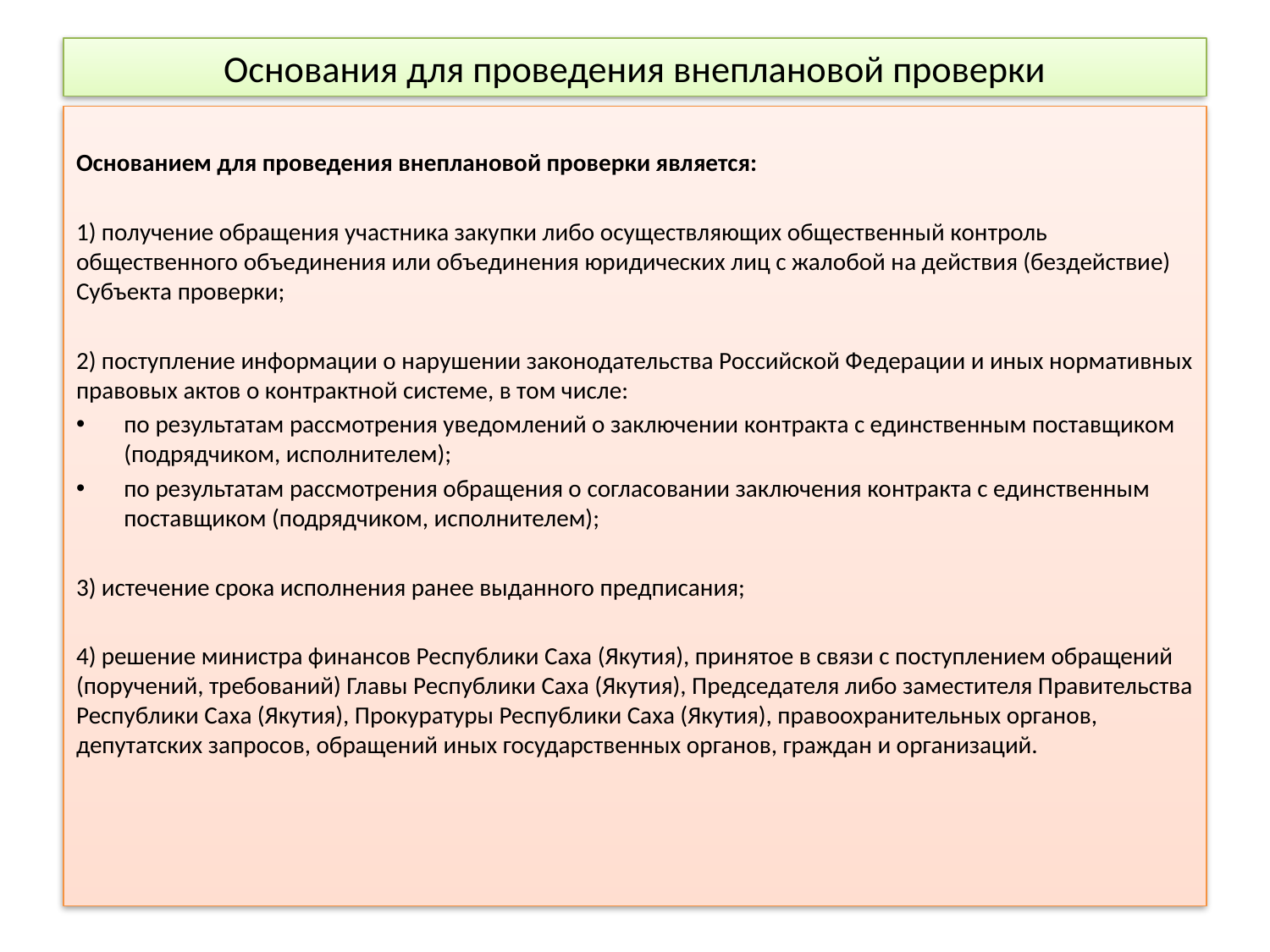

# Основания для проведения внеплановой проверки

Основанием для проведения внеплановой проверки является:

1) получение обращения участника закупки либо осуществляющих общественный контроль общественного объединения или объединения юридических лиц с жалобой на действия (бездействие) Субъекта проверки;

2) поступление информации о нарушении законодательства Российской Федерации и иных нормативных правовых актов о контрактной системе, в том числе:
по результатам рассмотрения уведомлений о заключении контракта с единственным поставщиком (подрядчиком, исполнителем);
по результатам рассмотрения обращения о согласовании заключения контракта с единственным поставщиком (подрядчиком, исполнителем);

3) истечение срока исполнения ранее выданного предписания;

4) решение министра финансов Республики Саха (Якутия), принятое в связи с поступлением обращений (поручений, требований) Главы Республики Саха (Якутия), Председателя либо заместителя Правительства Республики Саха (Якутия), Прокуратуры Республики Саха (Якутия), правоохранительных органов, депутатских запросов, обращений иных государственных органов, граждан и организаций.